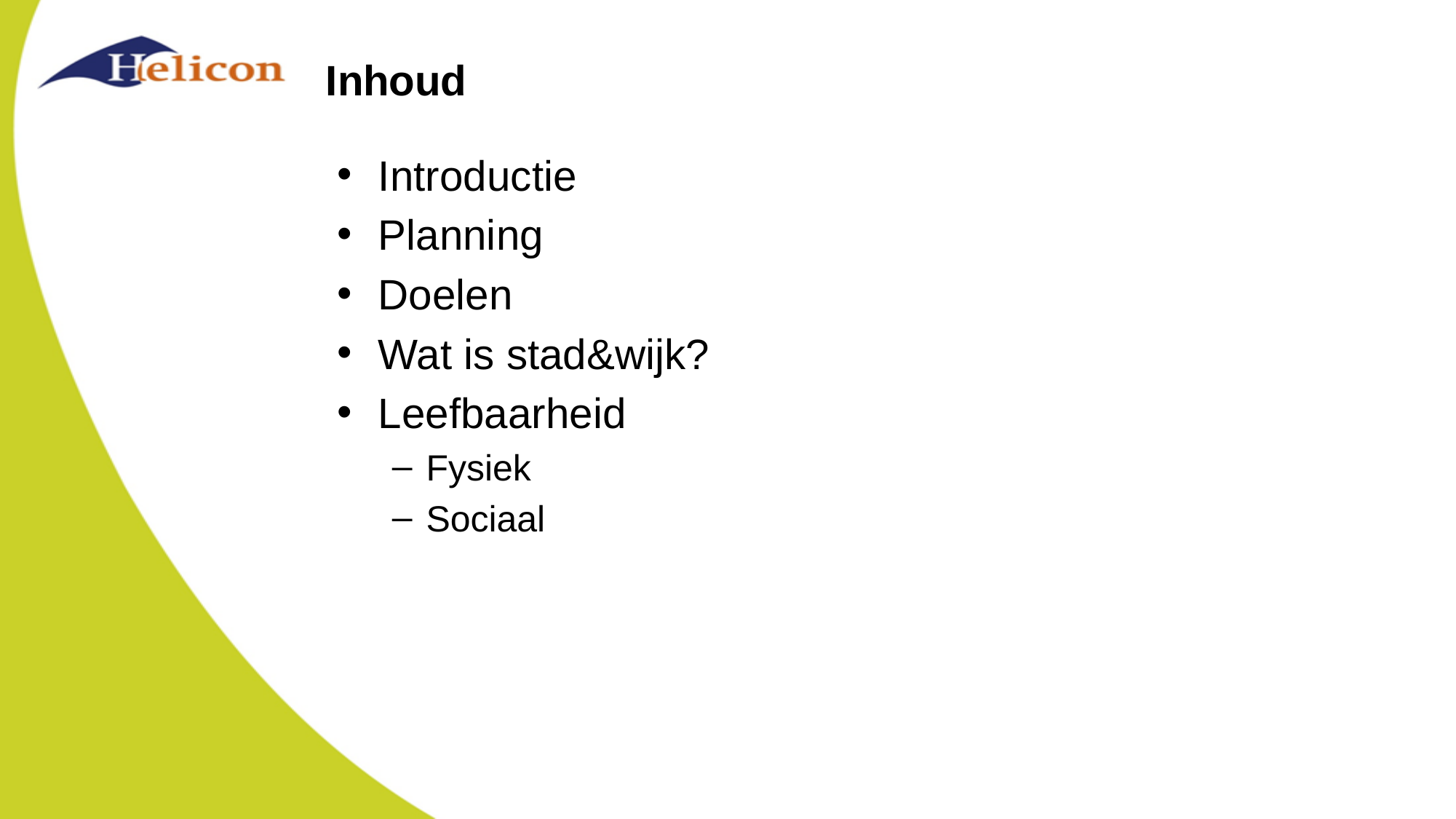

# Inhoud
Introductie
Planning
Doelen
Wat is stad&wijk?
Leefbaarheid
Fysiek
Sociaal